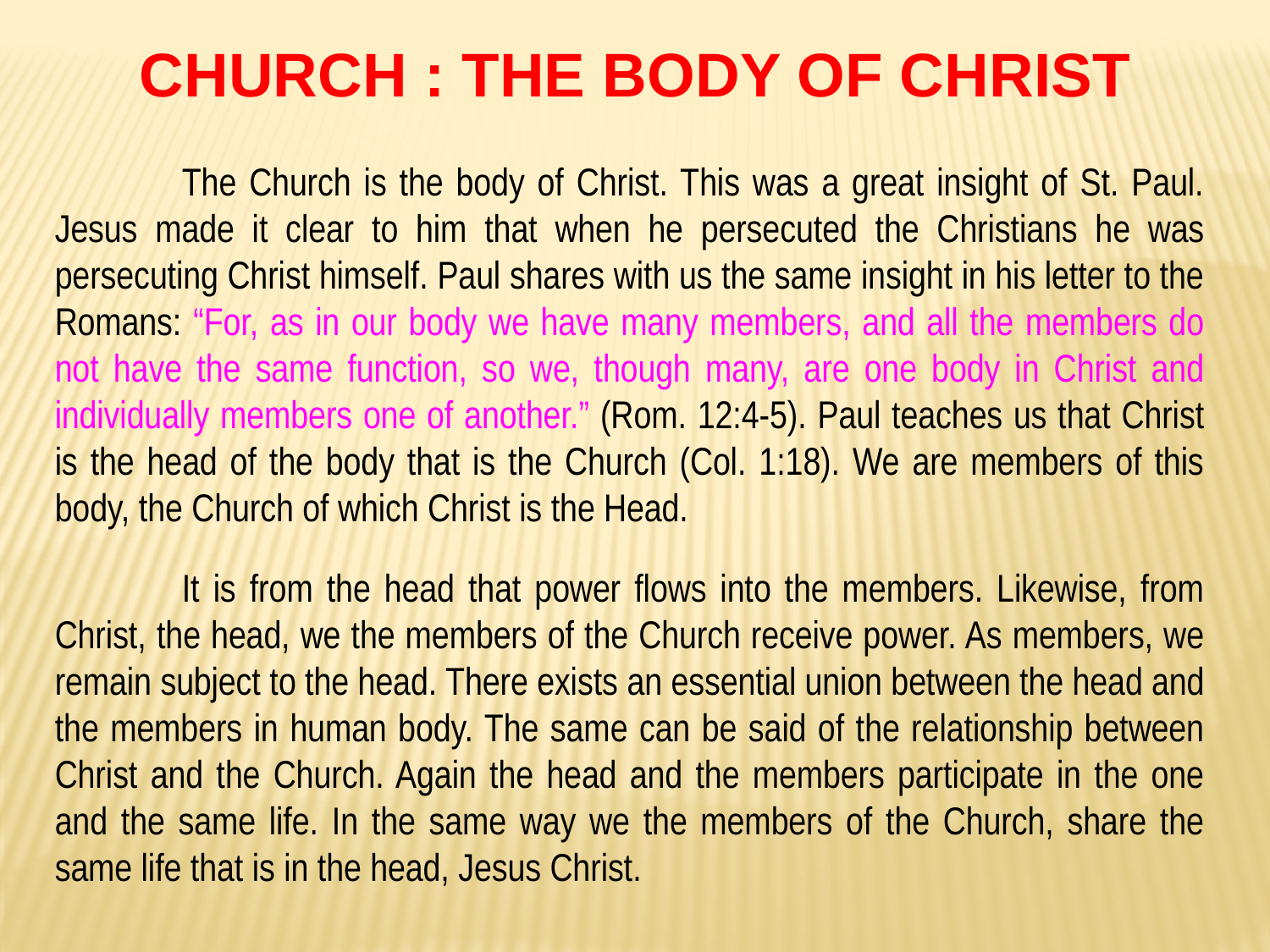

CHURCH : THE BODY OF CHRIST
	The Church is the body of Christ. This was a great insight of St. Paul. Jesus made it clear to him that when he persecuted the Christians he was persecuting Christ himself. Paul shares with us the same insight in his letter to the Romans: “For, as in our body we have many members, and all the members do not have the same function, so we, though many, are one body in Christ and individually members one of another.” (Rom. 12:4-5). Paul teaches us that Christ is the head of the body that is the Church (Col. 1:18). We are members of this body, the Church of which Christ is the Head.
	It is from the head that power flows into the members. Likewise, from Christ, the head, we the members of the Church receive power. As members, we remain subject to the head. There exists an essential union between the head and the members in human body. The same can be said of the relationship between Christ and the Church. Again the head and the members participate in the one and the same life. In the same way we the members of the Church, share the same life that is in the head, Jesus Christ.